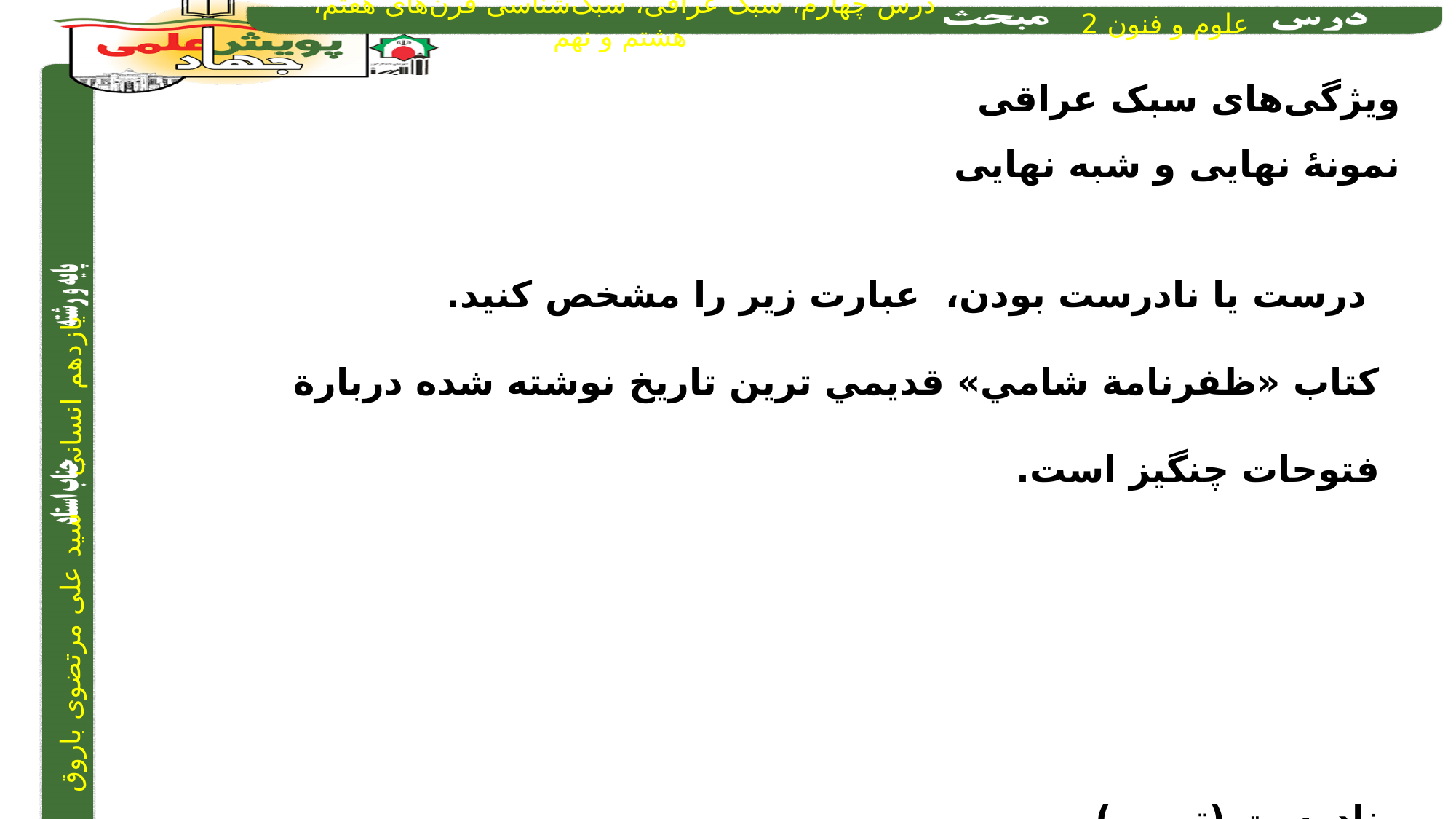

ویژگی‌های سبک عراقی
نمونۀ نهایی و شبه نهایی
 درست يا نادرست بودن،  عبارت زير را مشخص كنيد.
كتاب «ظفرنامة شامي» قديمي ترين تاريخ نوشته شده دربارة فتوحات چنگيز است.

نادرست (تیمور)